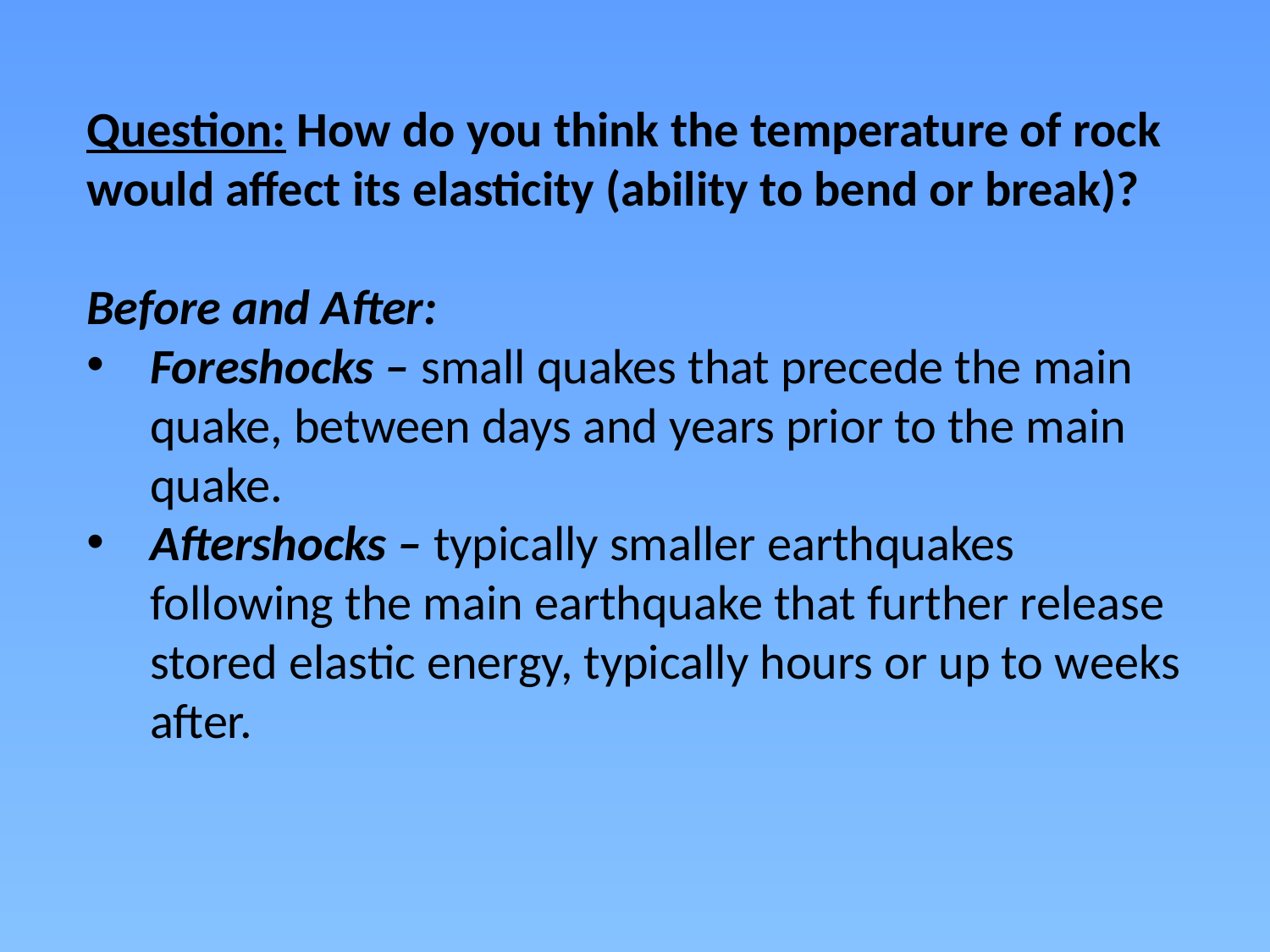

Question: How do you think the temperature of rock would affect its elasticity (ability to bend or break)?

Before and After:
Foreshocks – small quakes that precede the main quake, between days and years prior to the main quake.
Aftershocks – typically smaller earthquakes following the main earthquake that further release stored elastic energy, typically hours or up to weeks after.